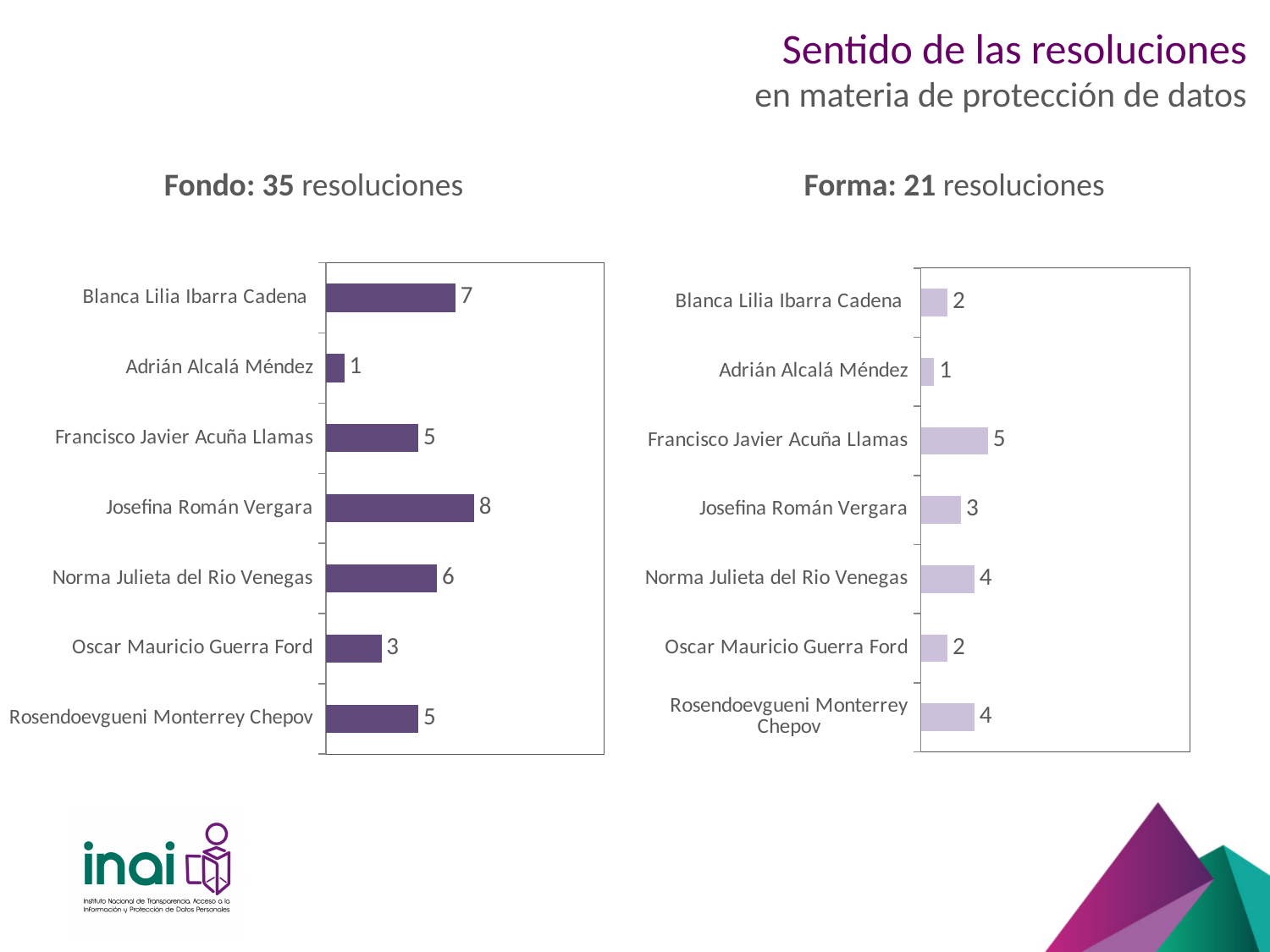

# Sentido de las resoluciones en materia de protección de datos
Fondo: 35 resoluciones
Forma: 21 resoluciones

### Chart

| Category | Datos |
|---|---|
| Rosendoevgueni Monterrey Chepov | 4.0 |
| Oscar Mauricio Guerra Ford | 2.0 |
| Norma Julieta del Rio Venegas | 4.0 |
| Josefina Román Vergara | 3.0 |
| Francisco Javier Acuña Llamas | 5.0 |
| Adrián Alcalá Méndez | 1.0 |
| Blanca Lilia Ibarra Cadena  | 2.0 |

### Chart

| Category | Datos |
|---|---|
| Rosendoevgueni Monterrey Chepov | 5.0 |
| Oscar Mauricio Guerra Ford | 3.0 |
| Norma Julieta del Rio Venegas | 6.0 |
| Josefina Román Vergara | 8.0 |
| Francisco Javier Acuña Llamas | 5.0 |
| Adrián Alcalá Méndez | 1.0 |
| Blanca Lilia Ibarra Cadena  | 7.0 |